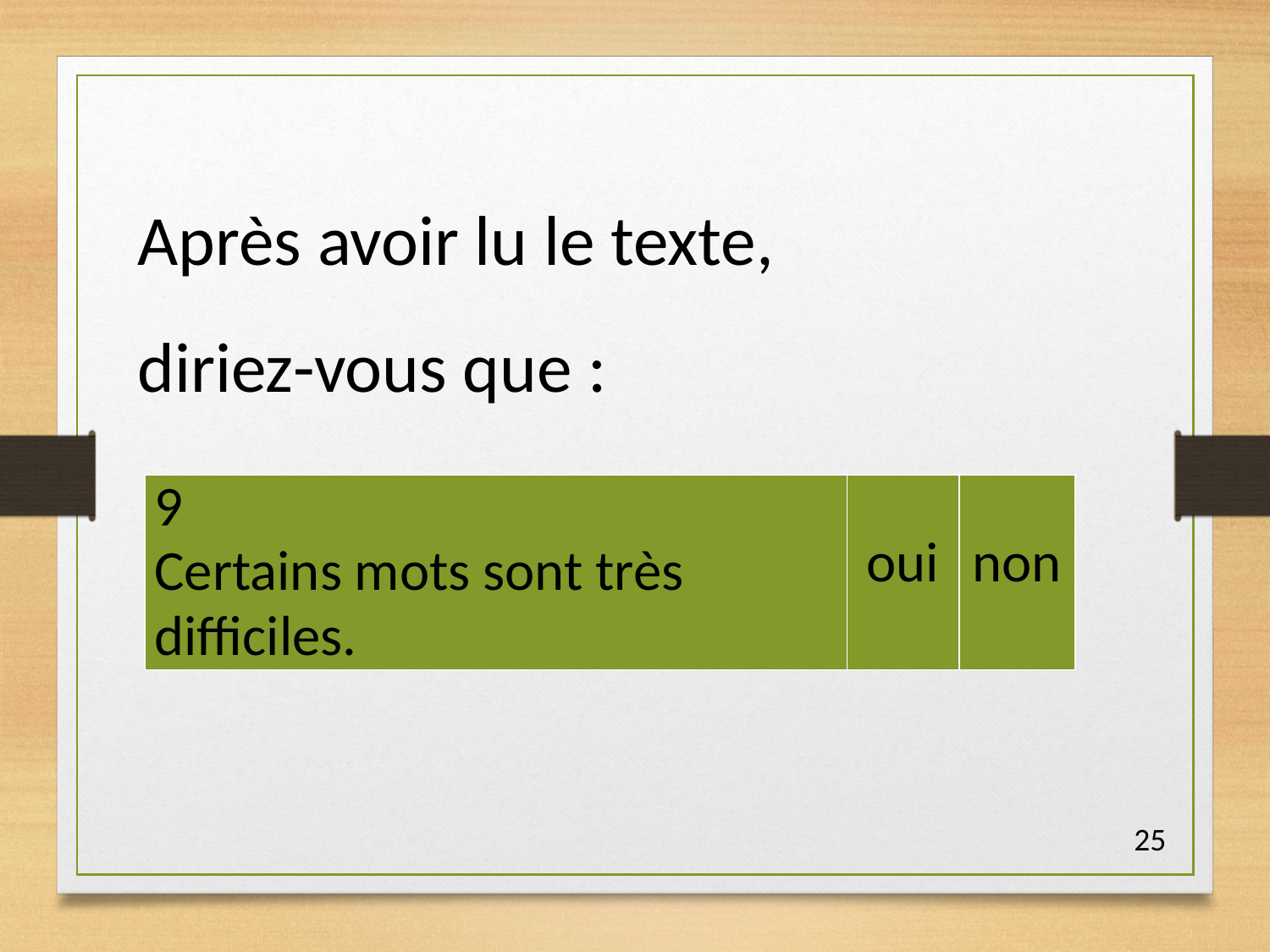

Après avoir lu le texte,
diriez-vous que :
| 9 Certains mots sont très difficiles. | oui | non |
| --- | --- | --- |
25